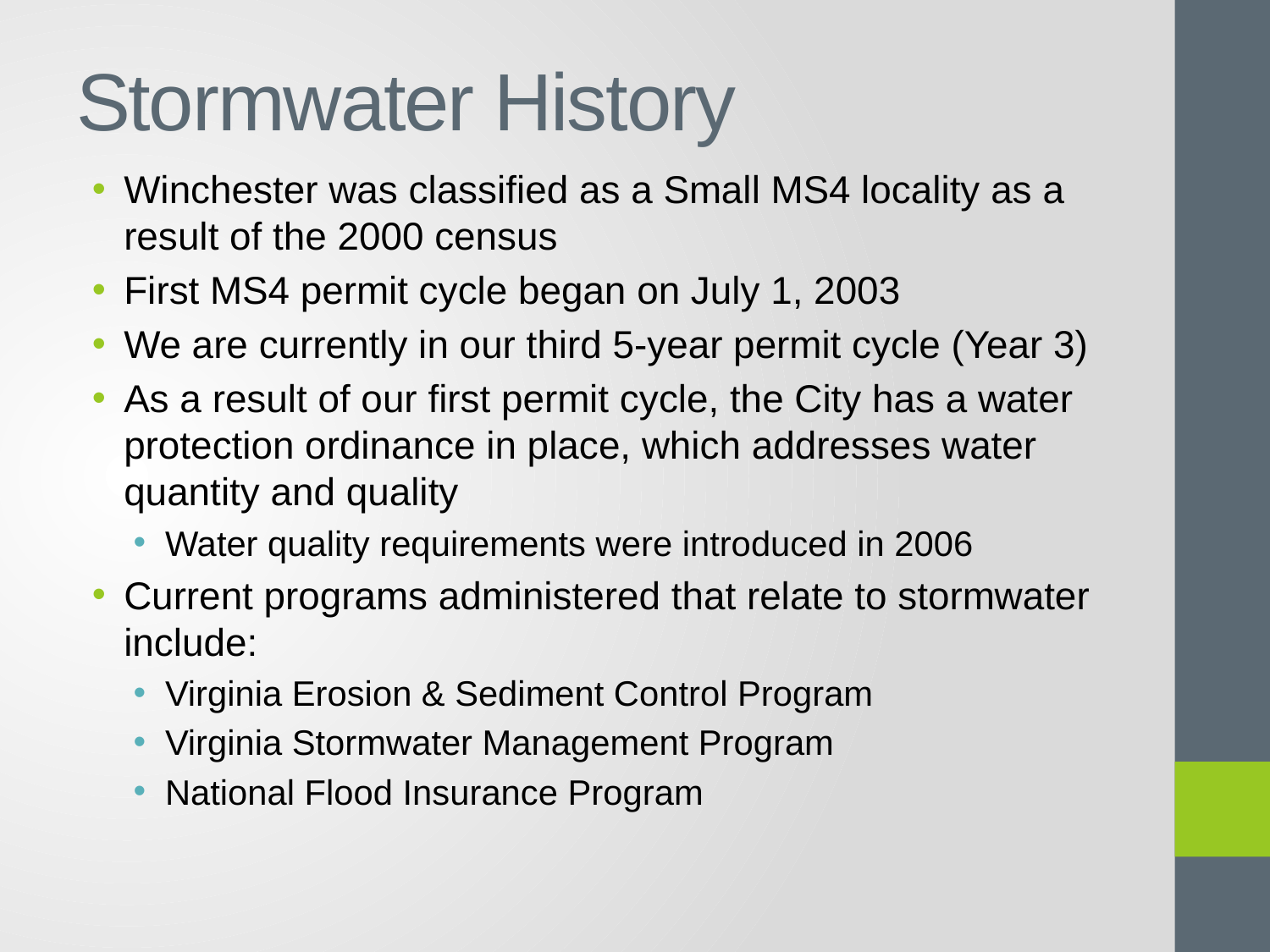

# Stormwater History
Winchester was classified as a Small MS4 locality as a result of the 2000 census
First MS4 permit cycle began on July 1, 2003
We are currently in our third 5-year permit cycle (Year 3)
As a result of our first permit cycle, the City has a water protection ordinance in place, which addresses water quantity and quality
Water quality requirements were introduced in 2006
Current programs administered that relate to stormwater include:
Virginia Erosion & Sediment Control Program
Virginia Stormwater Management Program
National Flood Insurance Program